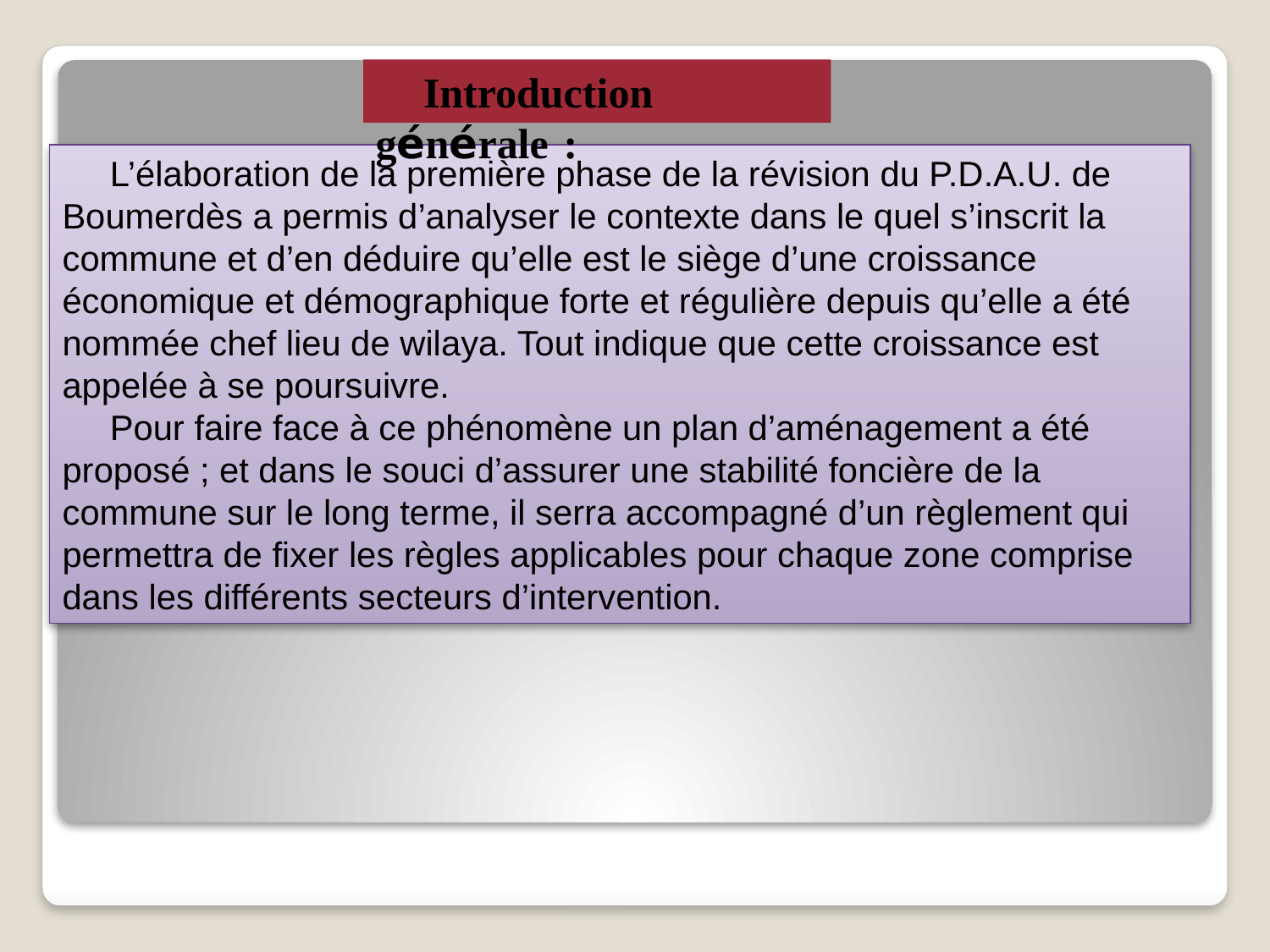

Introduction générale :
L’élaboration de la première phase de la révision du P.D.A.U. de Boumerdès a permis d’analyser le contexte dans le quel s’inscrit la commune et d’en déduire qu’elle est le siège d’une croissance économique et démographique forte et régulière depuis qu’elle a été nommée chef lieu de wilaya. Tout indique que cette croissance est appelée à se poursuivre.
Pour faire face à ce phénomène un plan d’aménagement a été proposé ; et dans le souci d’assurer une stabilité foncière de la commune sur le long terme, il serra accompagné d’un règlement qui permettra de fixer les règles applicables pour chaque zone comprise dans les différents secteurs d’intervention.